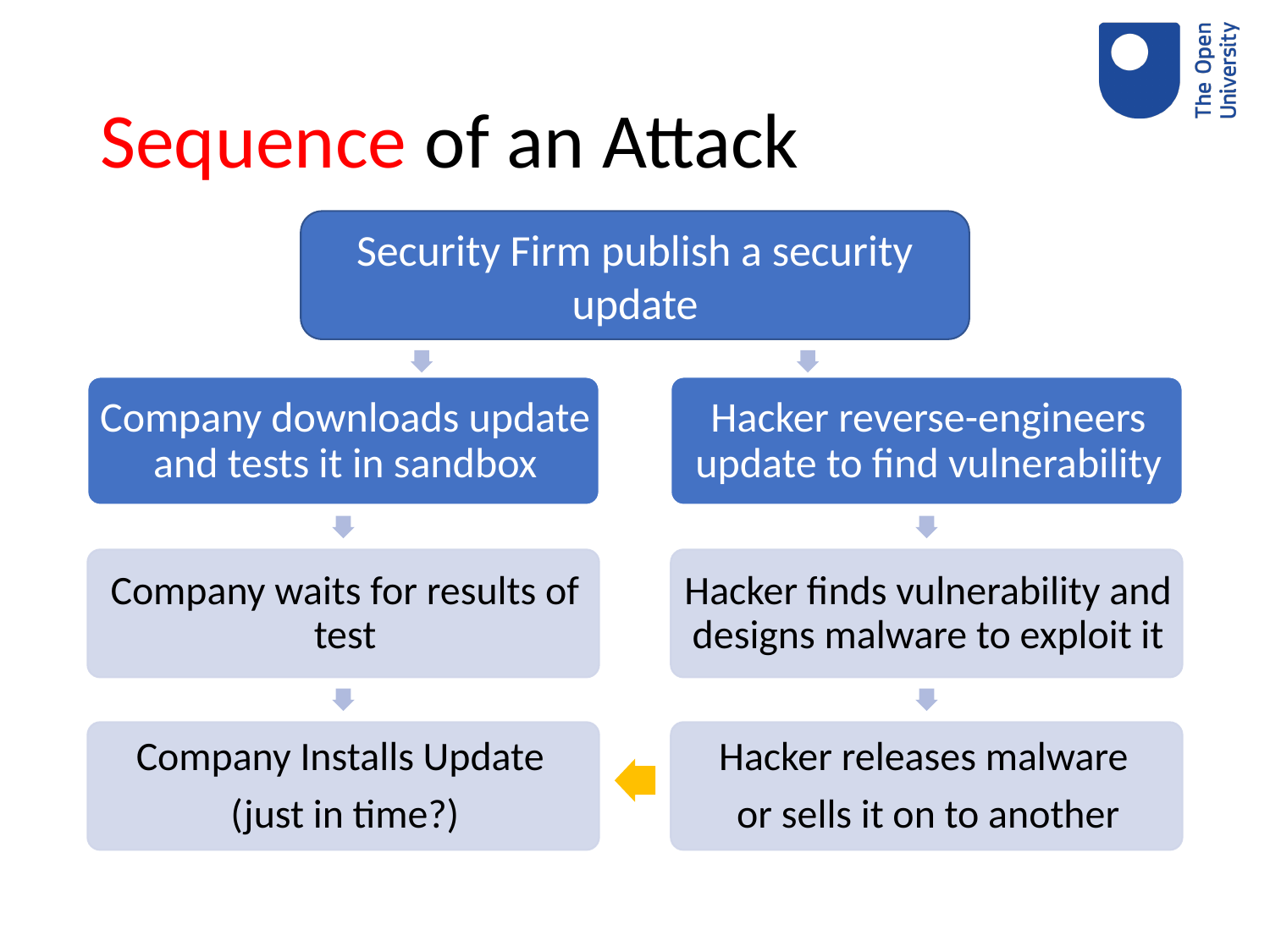

# Sequence of an Attack
Security Firm publish a security update
Company downloads update and tests it in sandbox
Company waits for results of test
Company Installs Update
(just in time?)
Hacker reverse-engineers update to find vulnerability
Hacker finds vulnerability and designs malware to exploit it
Hacker releases malware
or sells it on to another